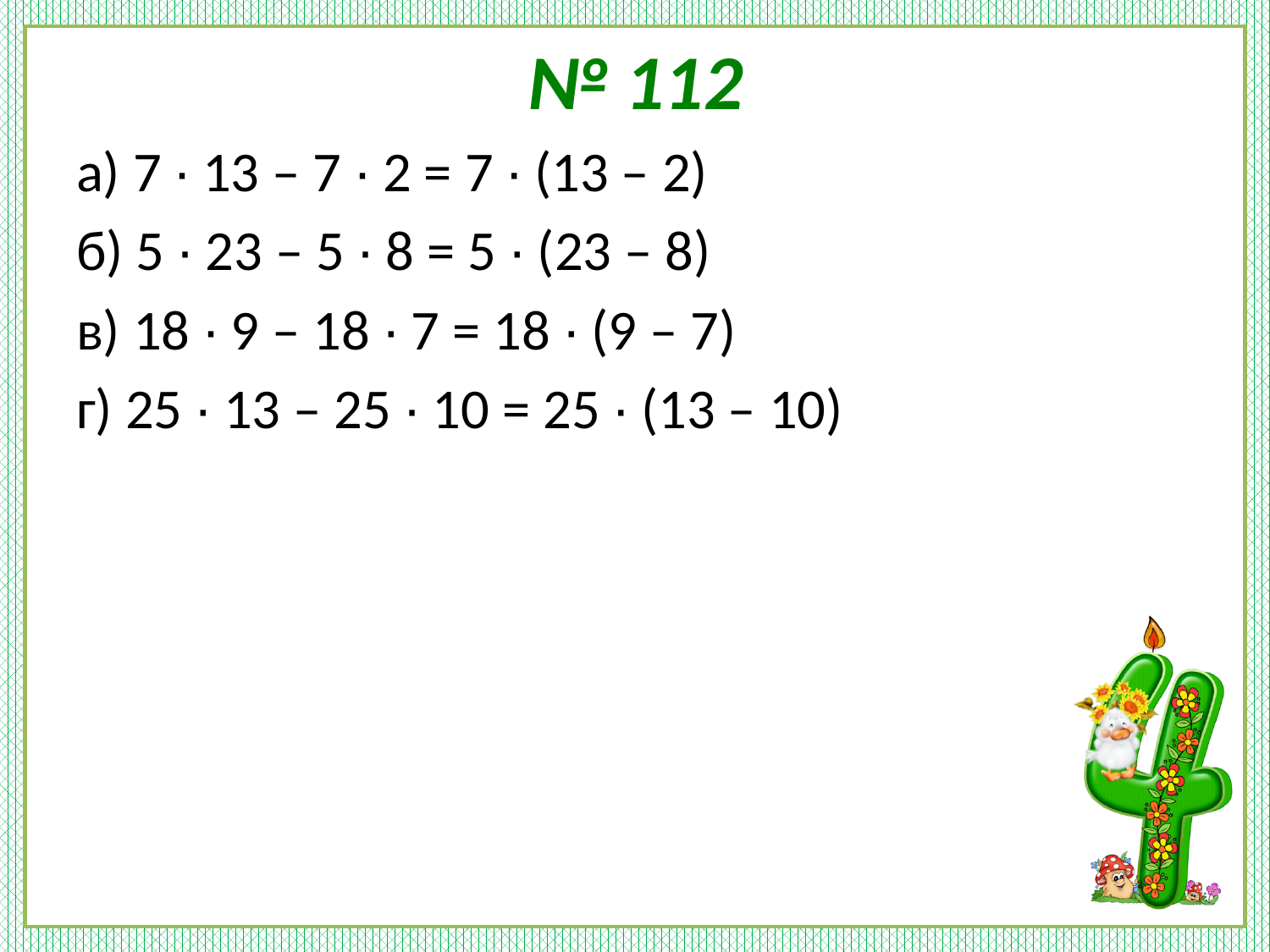

# № 112
а) 7 ∙ 13 – 7 ∙ 2 = 7 ∙ (13 – 2)
б) 5 ∙ 23 – 5 ∙ 8 = 5 ∙ (23 – 8)
в) 18 ∙ 9 – 18 ∙ 7 = 18 ∙ (9 – 7)
г) 25 ∙ 13 – 25 ∙ 10 = 25 ∙ (13 – 10)